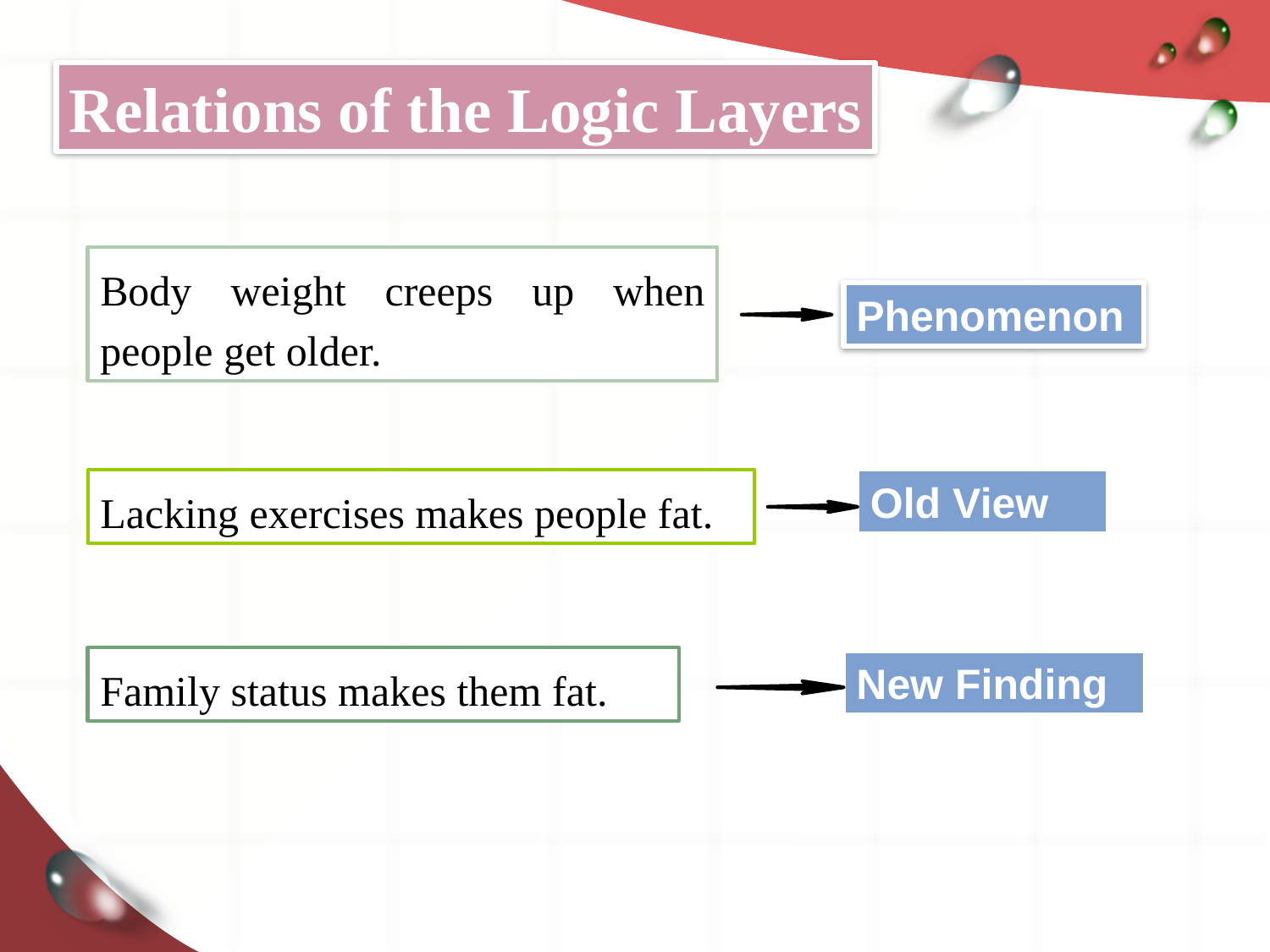

Relations of the Logic Layers
Body weight creeps up when people get older.
Phenomenon

Lacking exercises makes people fat.
Old View

Family status makes them fat.
New Finding